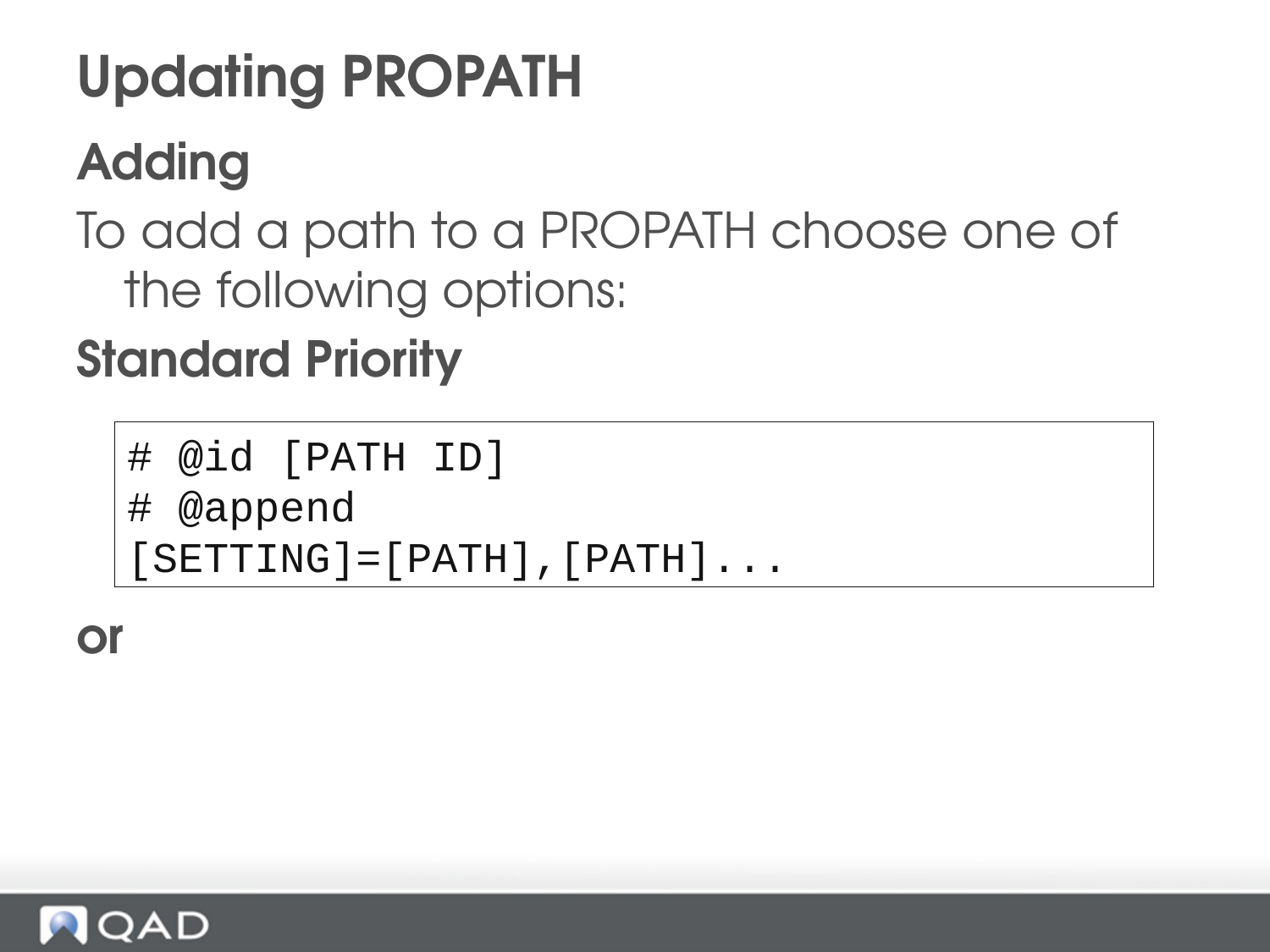

# Updating PROPATH
Adding
To add a path to a PROPATH choose one of the following options:
Standard Priority

or
# @id [PATH ID]
# @append
[SETTING]=[PATH],[PATH]...